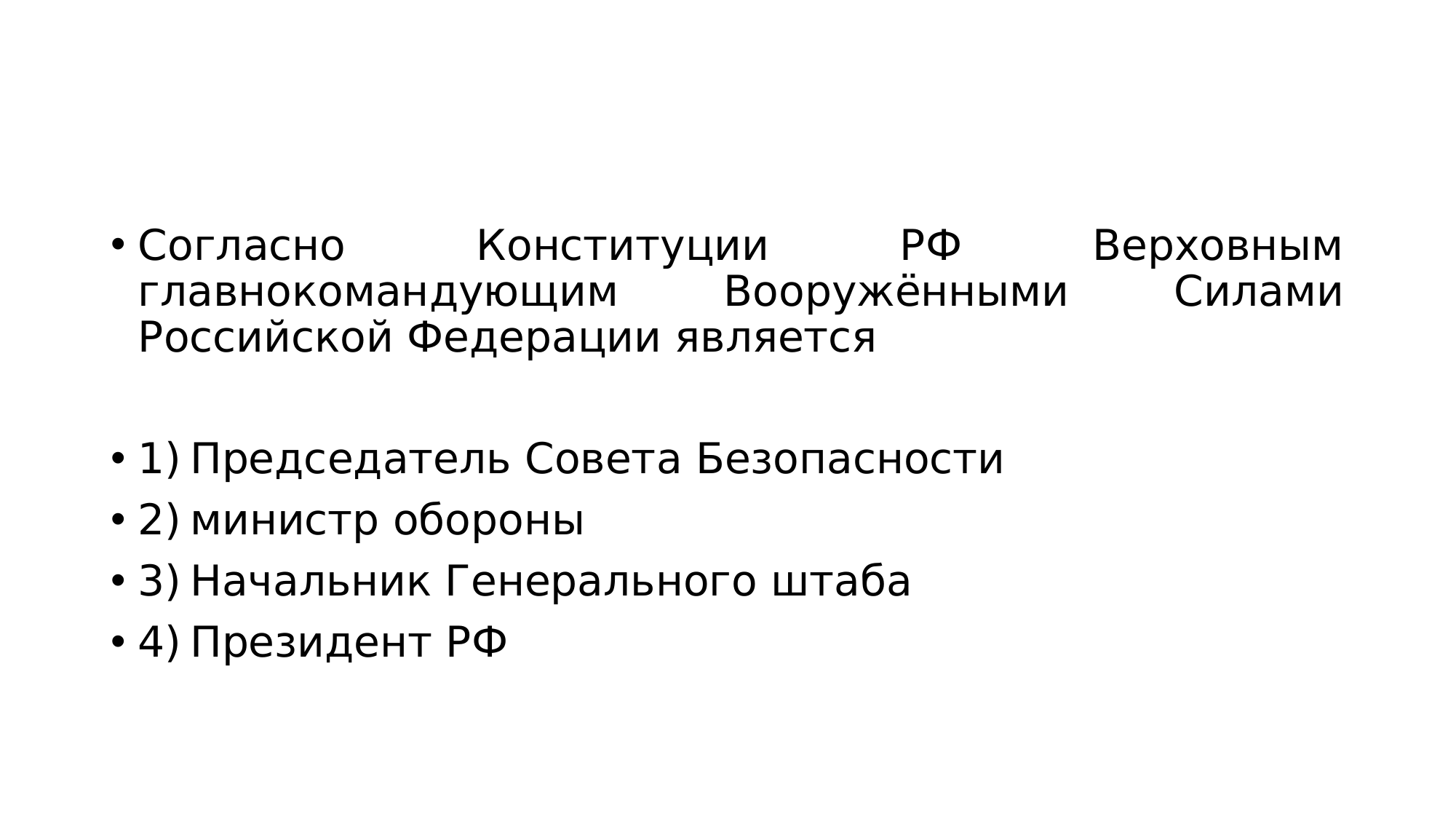

#
Согласно Конституции РФ Верховным главнокомандующим Вооружёнными Силами Российской Федерации является

1) Председатель Совета Безопасности
2) министр обороны
3) Начальник Генерального штаба
4) Президент РФ